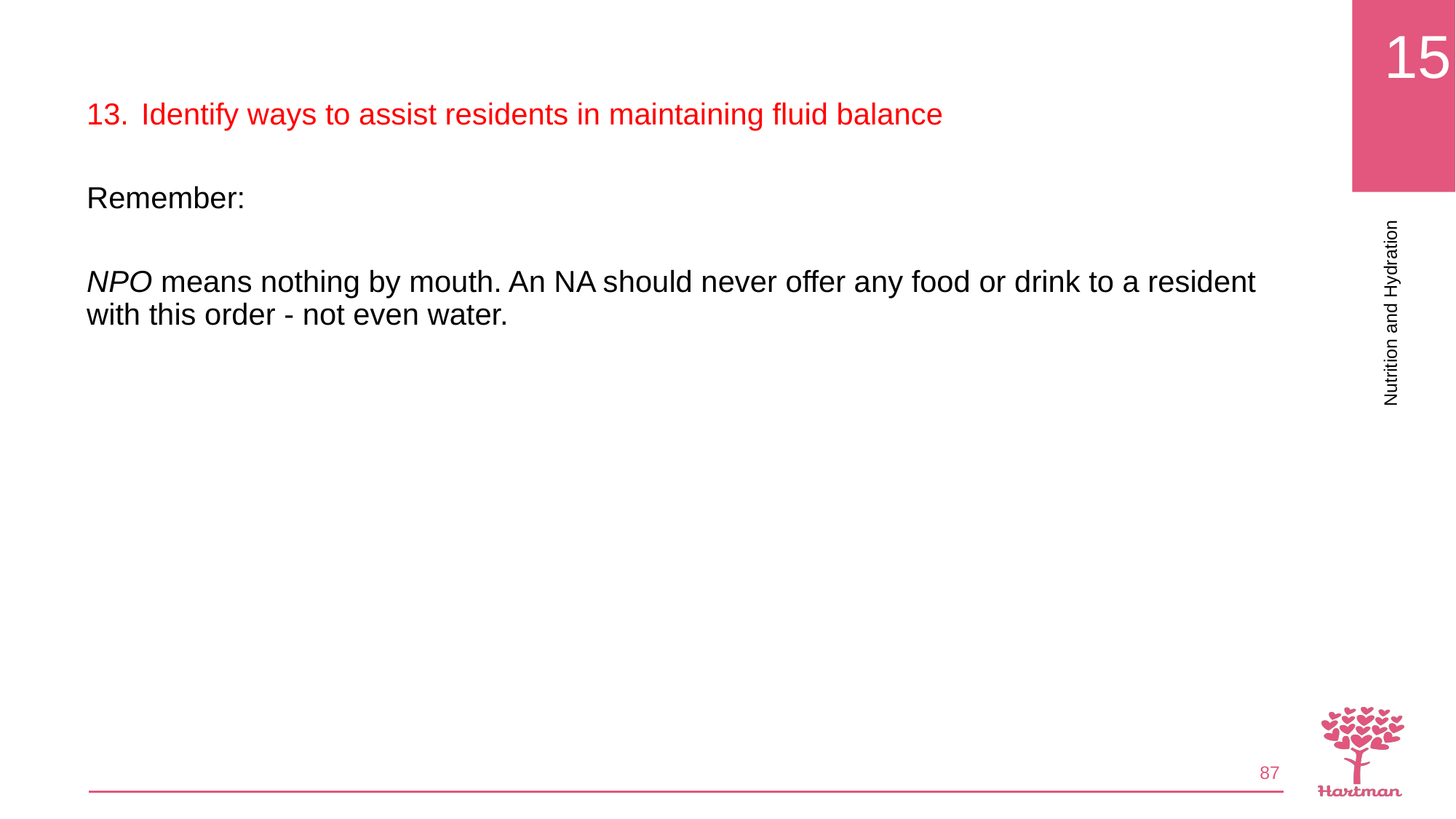

Identify ways to assist residents in maintaining fluid balance

Remember:

NPO means nothing by mouth. An NA should never offer any food or drink to a resident with this order - not even water.

87